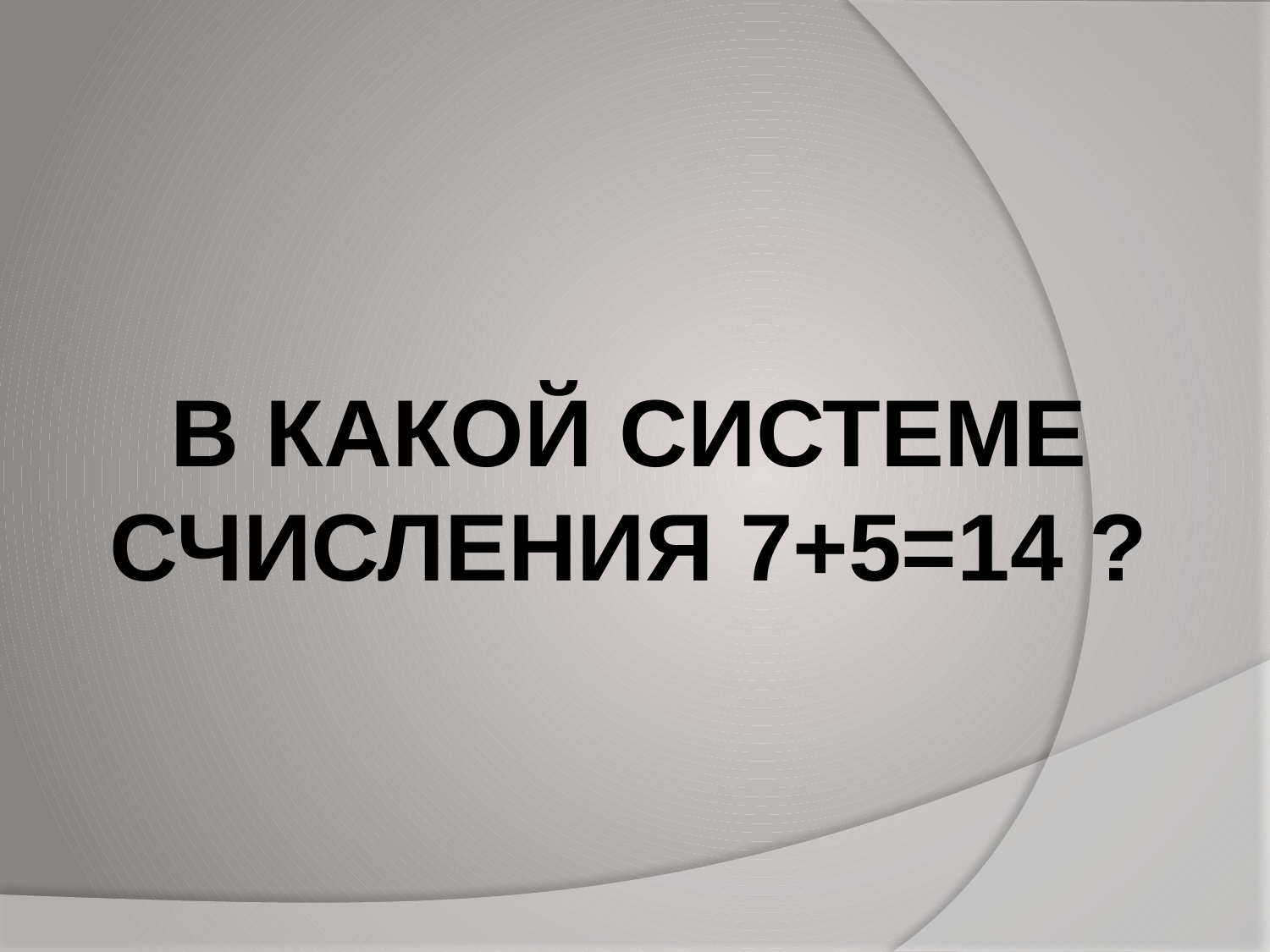

# В какой системе счисления 7+5=14 ?